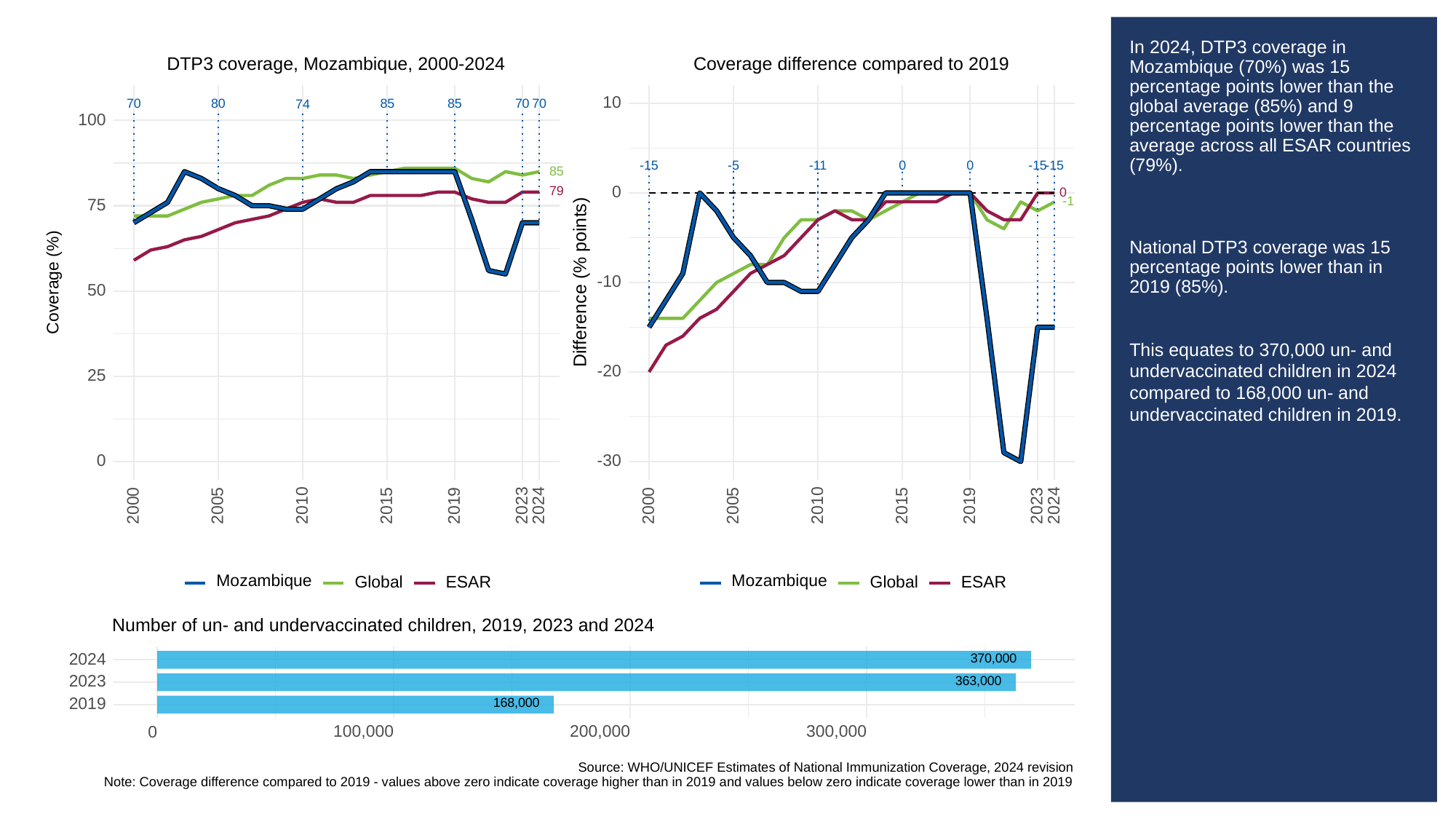

# In 2024, DTP3 coverage in Mozambique (70%) was 15 percentage points lower than the global average (85%) and 9 percentage points lower than the average across all ESAR countries (79%).

National DTP3 coverage was 15 percentage points lower than in 2019 (85%).

This equates to 370,000 un- and undervaccinated children in 2024 compared to 168,000 un- and undervaccinated children in 2019.

Coverage difference compared to 2019
DTP3 coverage, Mozambique, 2000-2024

10
70
80
85
85
70
70
74

100

-15
0
0
-15
-15
-11
-5

85

0
79
0

-1
75

Difference (% points)
Coverage (%)
-10

50

-20
25

-30
0

2023
2023
2000
2005
2010
2015
2019
2024
2000
2005
2010
2015
2019
2024
Mozambique
Mozambique
Global
ESAR
Global
ESAR

Number of un- and undervaccinated children, 2019, 2023 and 2024

370,000
2024

363,000
2023

168,000
2019

100,000
200,000
300,000
0
Source: WHO/UNICEF Estimates of National Immunization Coverage, 2024 revision
Note: Coverage difference compared to 2019 - values above zero indicate coverage higher than in 2019 and values below zero indicate coverage lower than in 2019